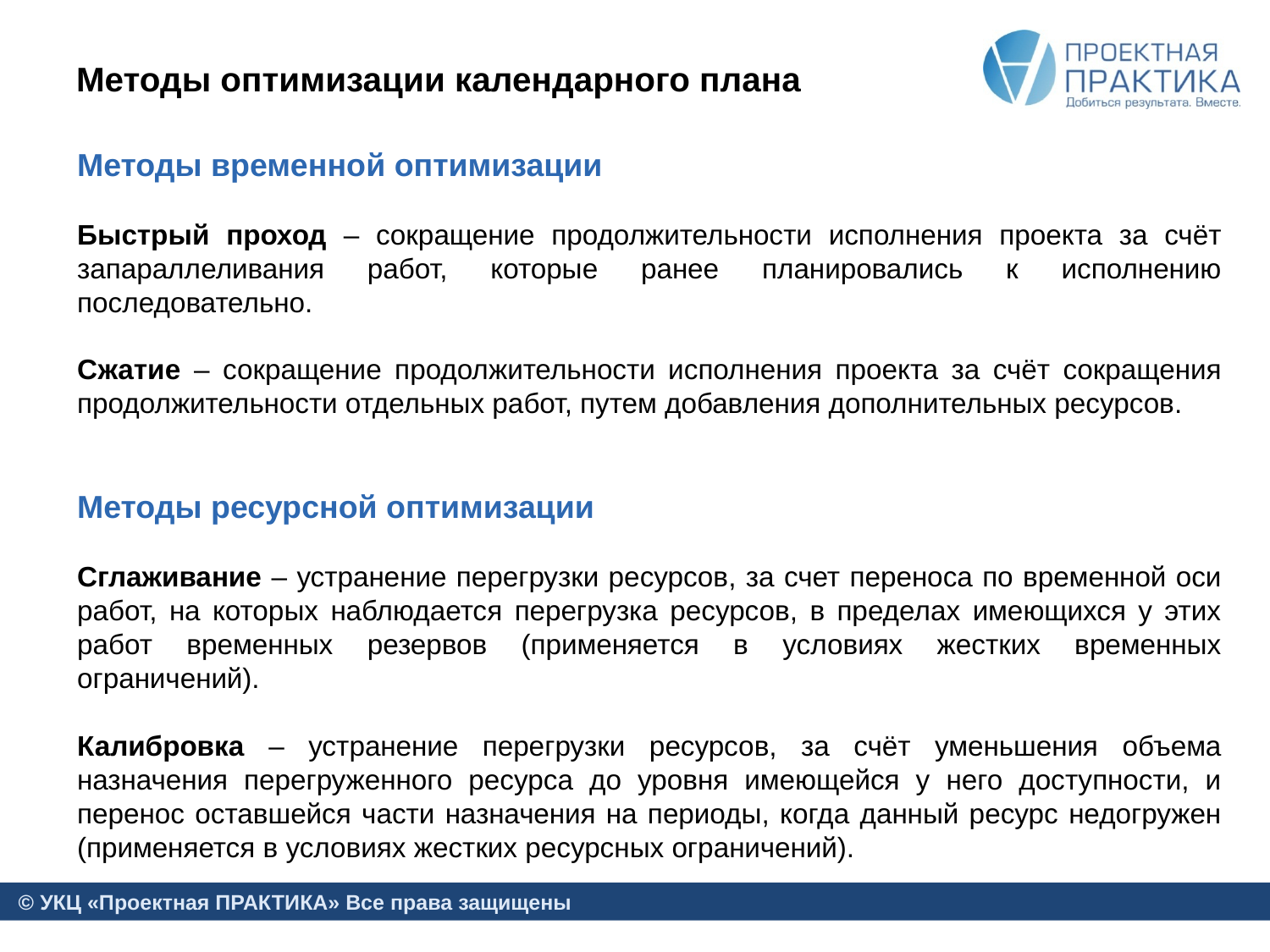

# Методы оптимизации календарного плана

Методы временной оптимизации

Быстрый проход – сокращение продолжительности исполнения проекта за счёт запараллеливания работ, которые ранее планировались к исполнению последовательно.

Сжатие – сокращение продолжительности исполнения проекта за счёт сокращения продолжительности отдельных работ, путем добавления дополнительных ресурсов.

Методы ресурсной оптимизации

Сглаживание – устранение перегрузки ресурсов, за счет переноса по временной оси работ, на которых наблюдается перегрузка ресурсов, в пределах имеющихся у этих работ временных резервов (применяется в условиях жестких временных ограничений).

Калибровка – устранение перегрузки ресурсов, за счёт уменьшения объема назначения перегруженного ресурса до уровня имеющейся у него доступности, и перенос оставшейся части назначения на периоды, когда данный ресурс недогружен (применяется в условиях жестких ресурсных ограничений).